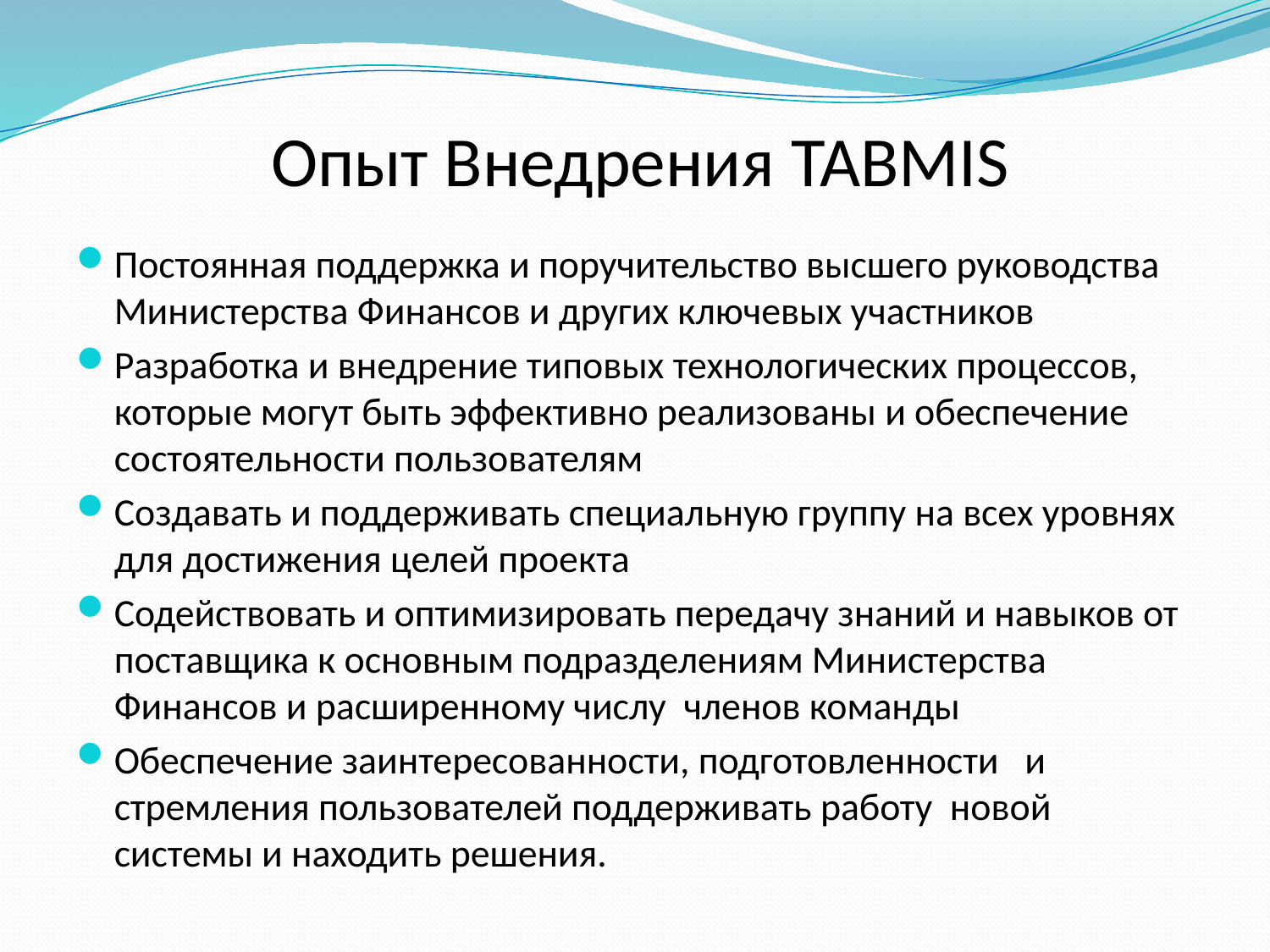

# Опыт Внедрения TABMIS
Постоянная поддержка и поручительство высшего руководства Министерства Финансов и других ключевых участников
Разработка и внедрение типовых технологических процессов, которые могут быть эффективно реализованы и обеспечение состоятельности пользователям
Создавать и поддерживать специальную группу на всех уровнях для достижения целей проекта
Содействовать и оптимизировать передачу знаний и навыков от поставщика к основным подразделениям Министерства Финансов и расширенному числу  членов команды
Обеспечение заинтересованности, подготовленности   и стремления пользователей поддерживать работу  новой системы и находить решения.